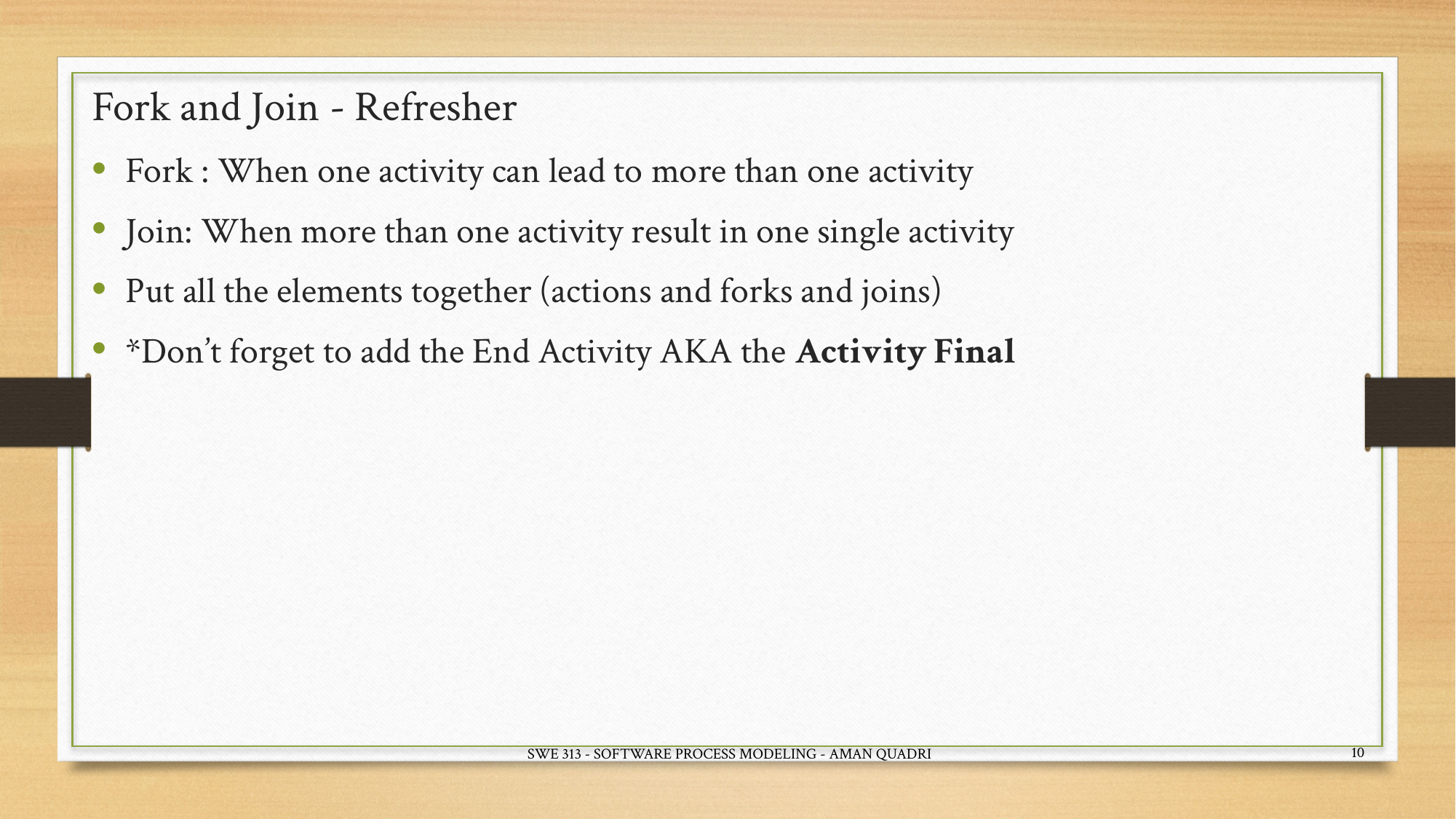

# Fork and Join - Refresher
Fork : When one activity can lead to more than one activity
Join: When more than one activity result in one single activity
Put all the elements together (actions and forks and joins)
*Don’t forget to add the End Activity AKA the Activity Final

10
SWE 313 - SOFTWARE PROCESS MODELING - AMAN QUADRI